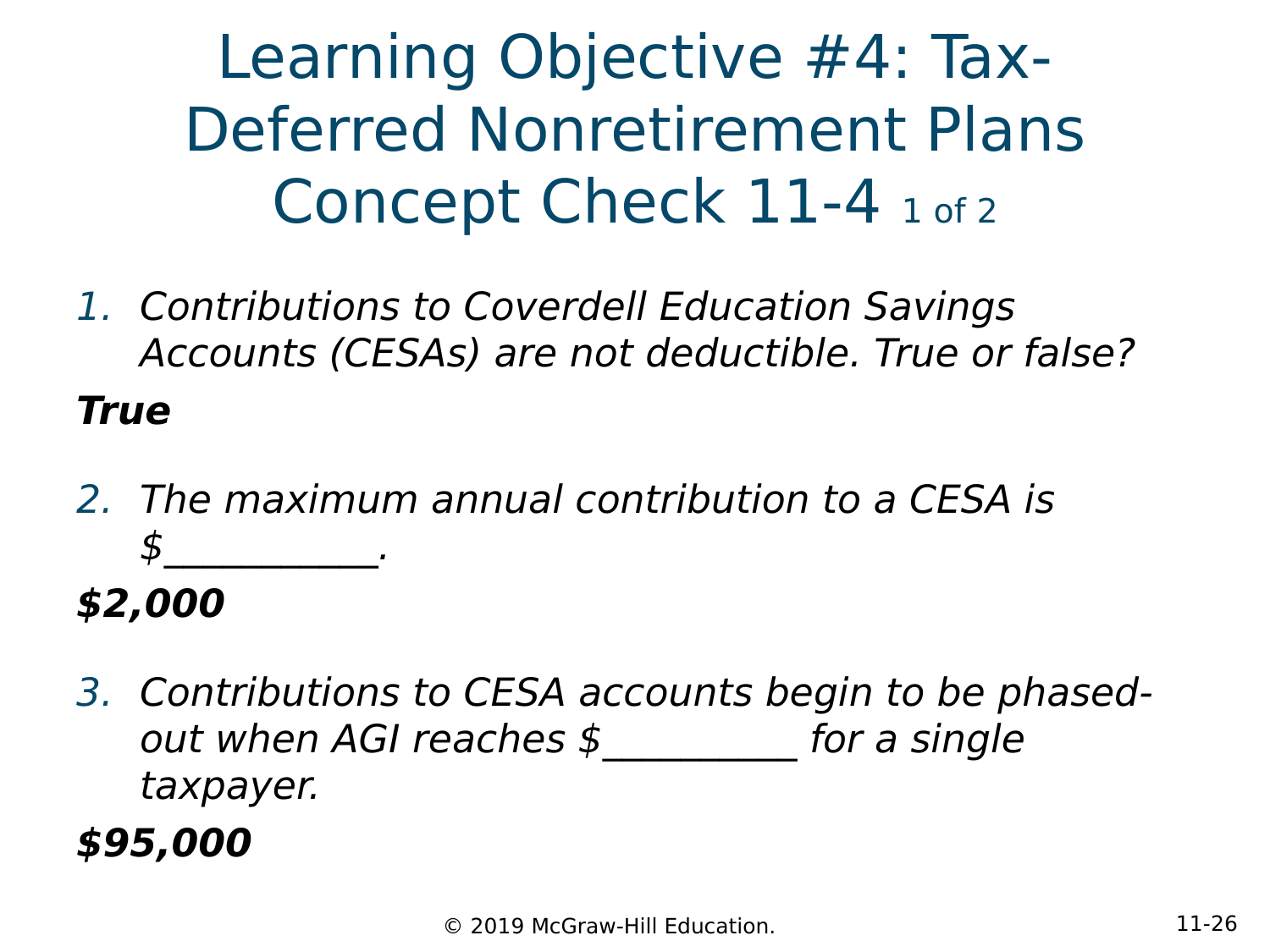

# Learning Objective #4: Tax-Deferred Nonretirement Plans Concept Check 11-4 1 of 2
Contributions to Coverdell Education Savings Accounts (CESAs) are not deductible. True or false?
True
The maximum annual contribution to a CESA is $___________.
$2,000
Contributions to CESA accounts begin to be phased-out when AGI reaches $__________ for a single taxpayer.
$95,000